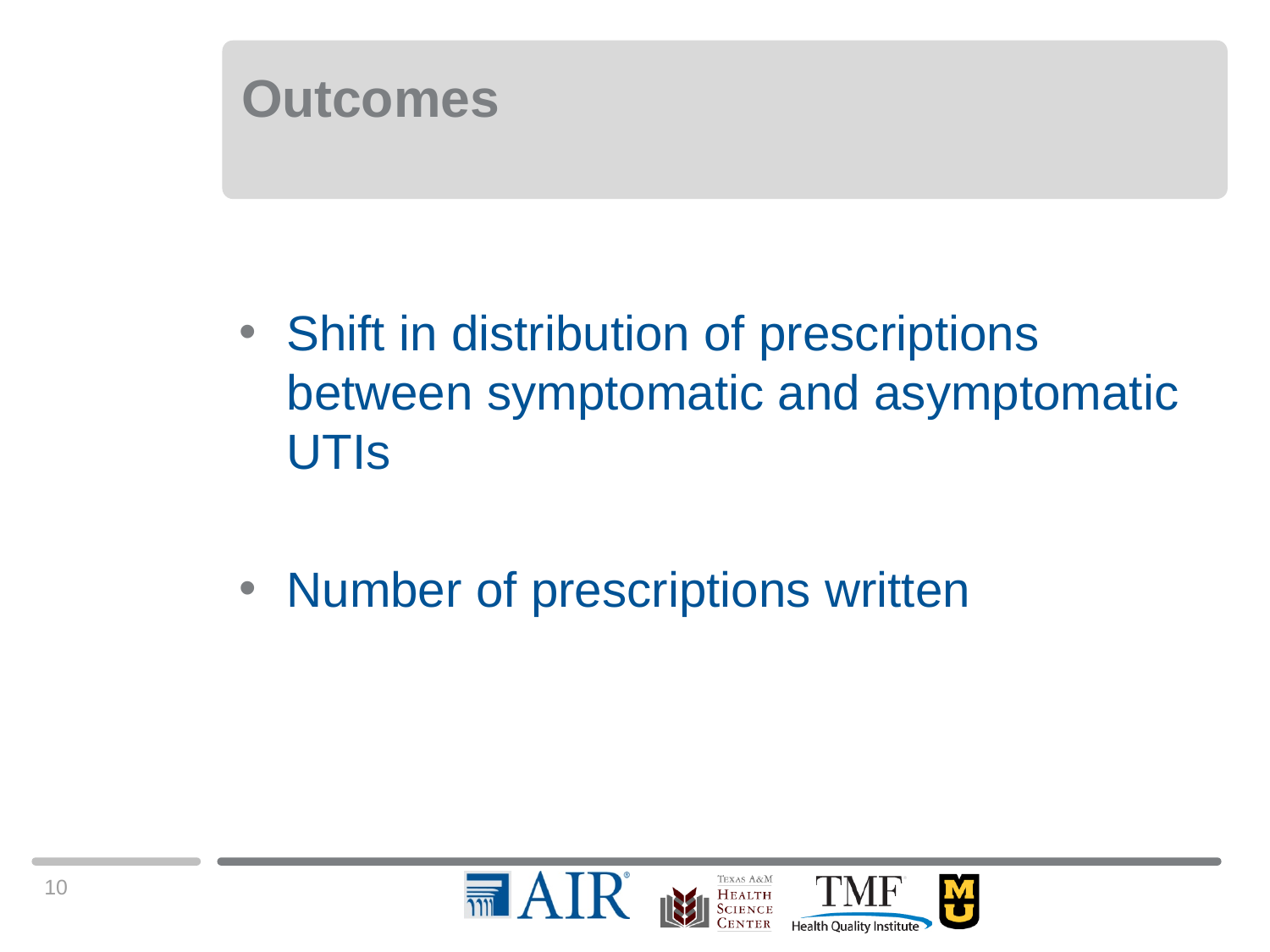

# Outcomes

Shift in distribution of prescriptions between symptomatic and asymptomatic UTIs

Number of prescriptions written